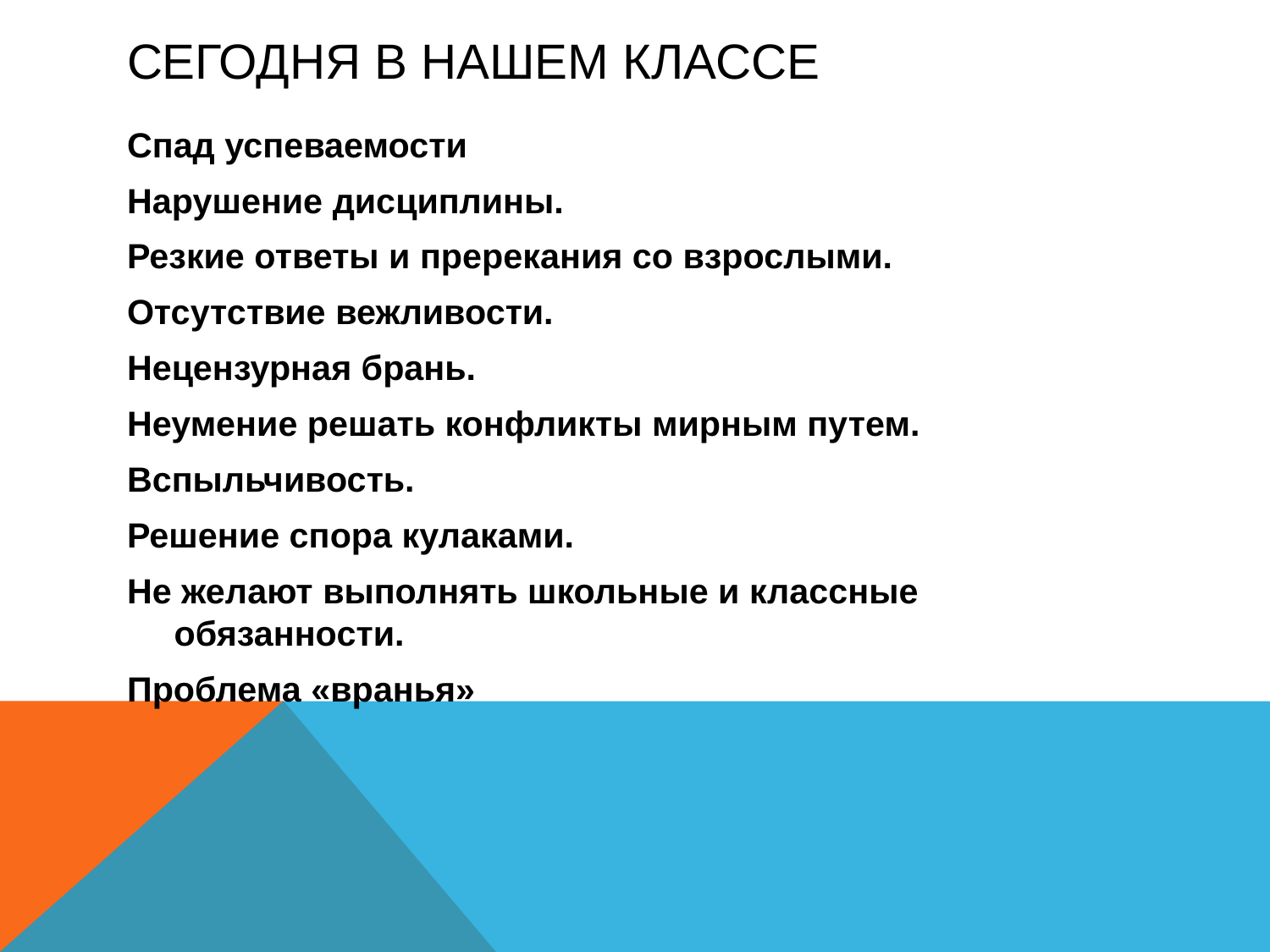

# Сегодня в нашем классе
Спад успеваемости
Нарушение дисциплины.
Резкие ответы и пререкания со взрослыми.
Отсутствие вежливости.
Нецензурная брань.
Неумение решать конфликты мирным путем.
Вспыльчивость.
Решение спора кулаками.
Не желают выполнять школьные и классные обязанности.
Проблема «вранья»